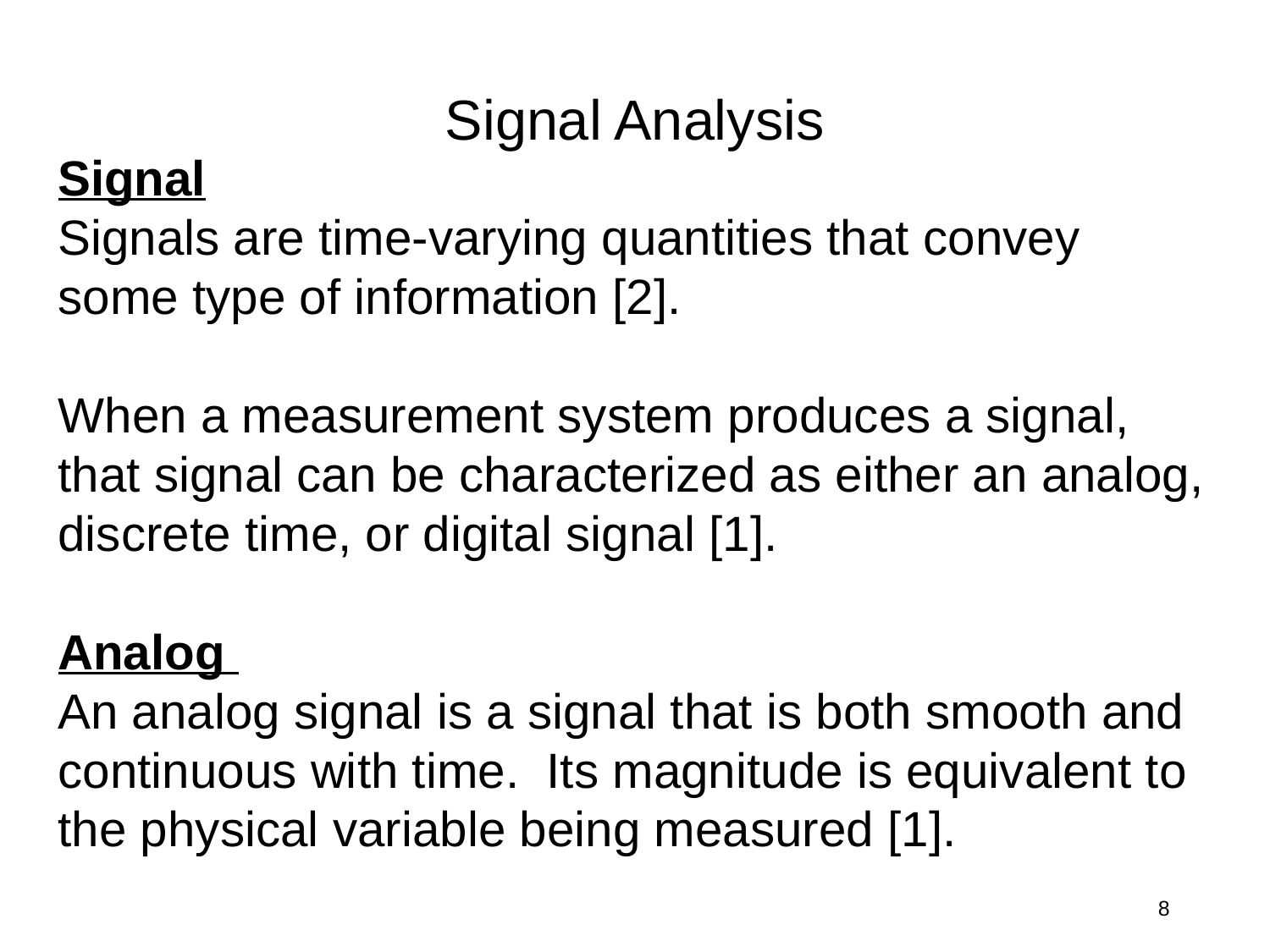

Signal Analysis
Signal
Signals are time-varying quantities that convey some type of information [2].

When a measurement system produces a signal, that signal can be characterized as either an analog, discrete time, or digital signal [1].

Analog
An analog signal is a signal that is both smooth and  continuous with time.  Its magnitude is equivalent to the physical variable being measured [1].

8